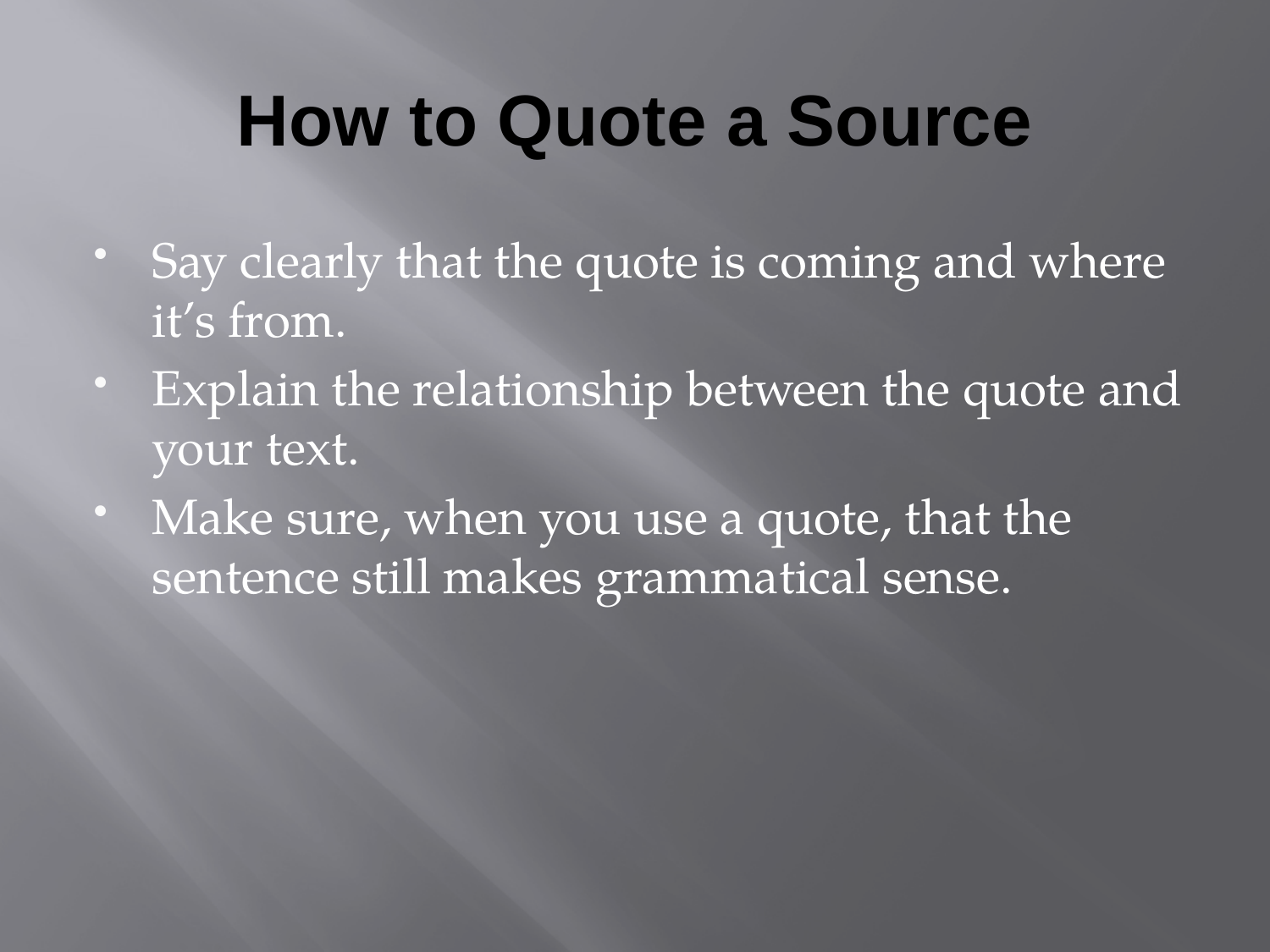

# How to Quote a Source
Say clearly that the quote is coming and where it’s from.
Explain the relationship between the quote and your text.
Make sure, when you use a quote, that the sentence still makes grammatical sense.